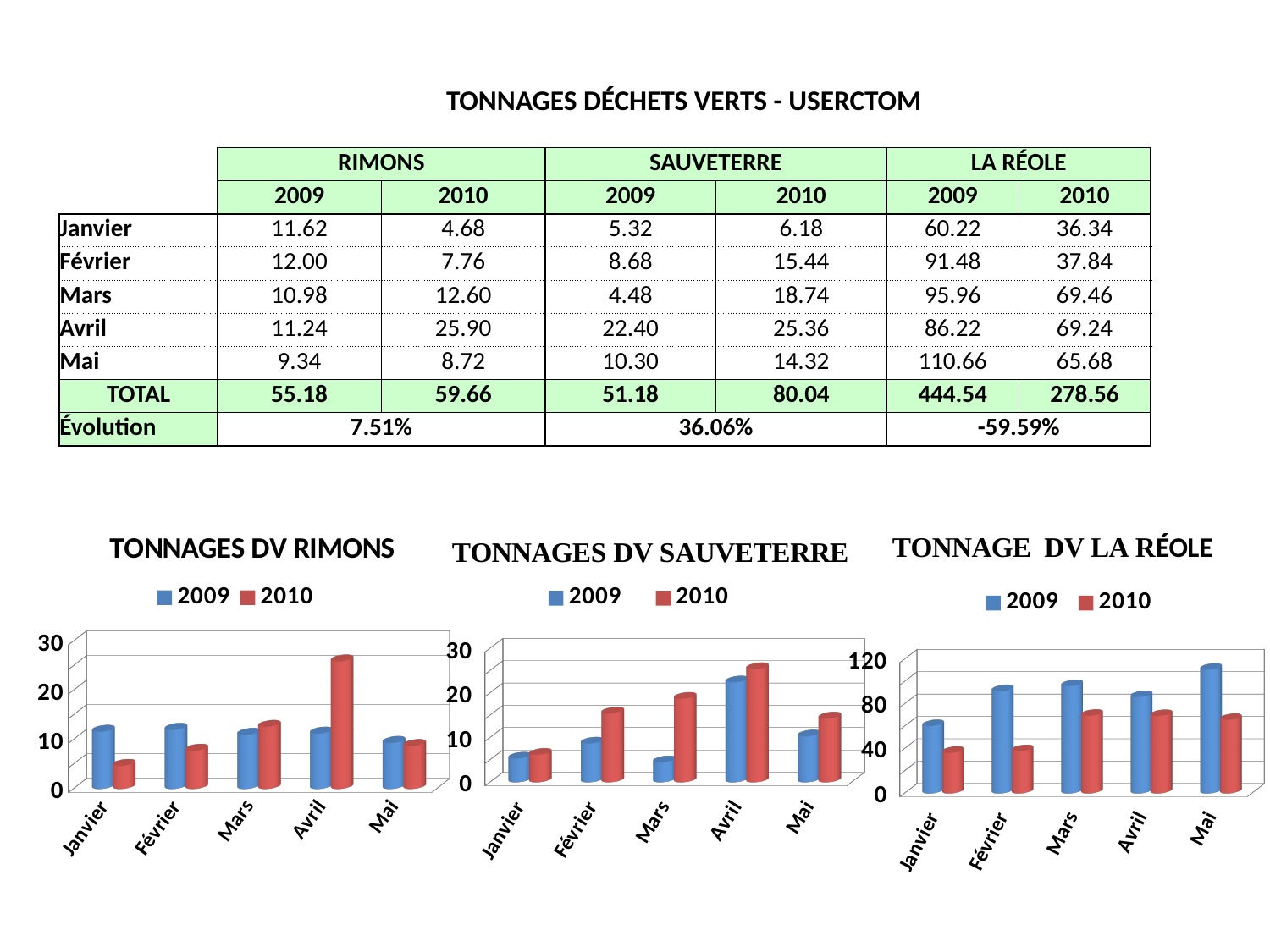

|  | TONNAGES DÉCHETS VERTS - USERCTOM |  |  |  |  |  |
| --- | --- | --- | --- | --- | --- | --- |
|  |  |  |  |  |  |  |
|  | RIMONS |  | SAUVETERRE |  | LA RÉOLE |  |
|  | 2009 | 2010 | 2009 | 2010 | 2009 | 2010 |
| Janvier | 11.62 | 4.68 | 5.32 | 6.18 | 60.22 | 36.34 |
| Février | 12.00 | 7.76 | 8.68 | 15.44 | 91.48 | 37.84 |
| Mars | 10.98 | 12.60 | 4.48 | 18.74 | 95.96 | 69.46 |
| Avril | 11.24 | 25.90 | 22.40 | 25.36 | 86.22 | 69.24 |
| Mai | 9.34 | 8.72 | 10.30 | 14.32 | 110.66 | 65.68 |
| TOTAL | 55.18 | 59.66 | 51.18 | 80.04 | 444.54 | 278.56 |
| Évolution | 7.51% |  | 36.06% |  | -59.59% |  |

[unsupported chart]

[unsupported chart]

[unsupported chart]